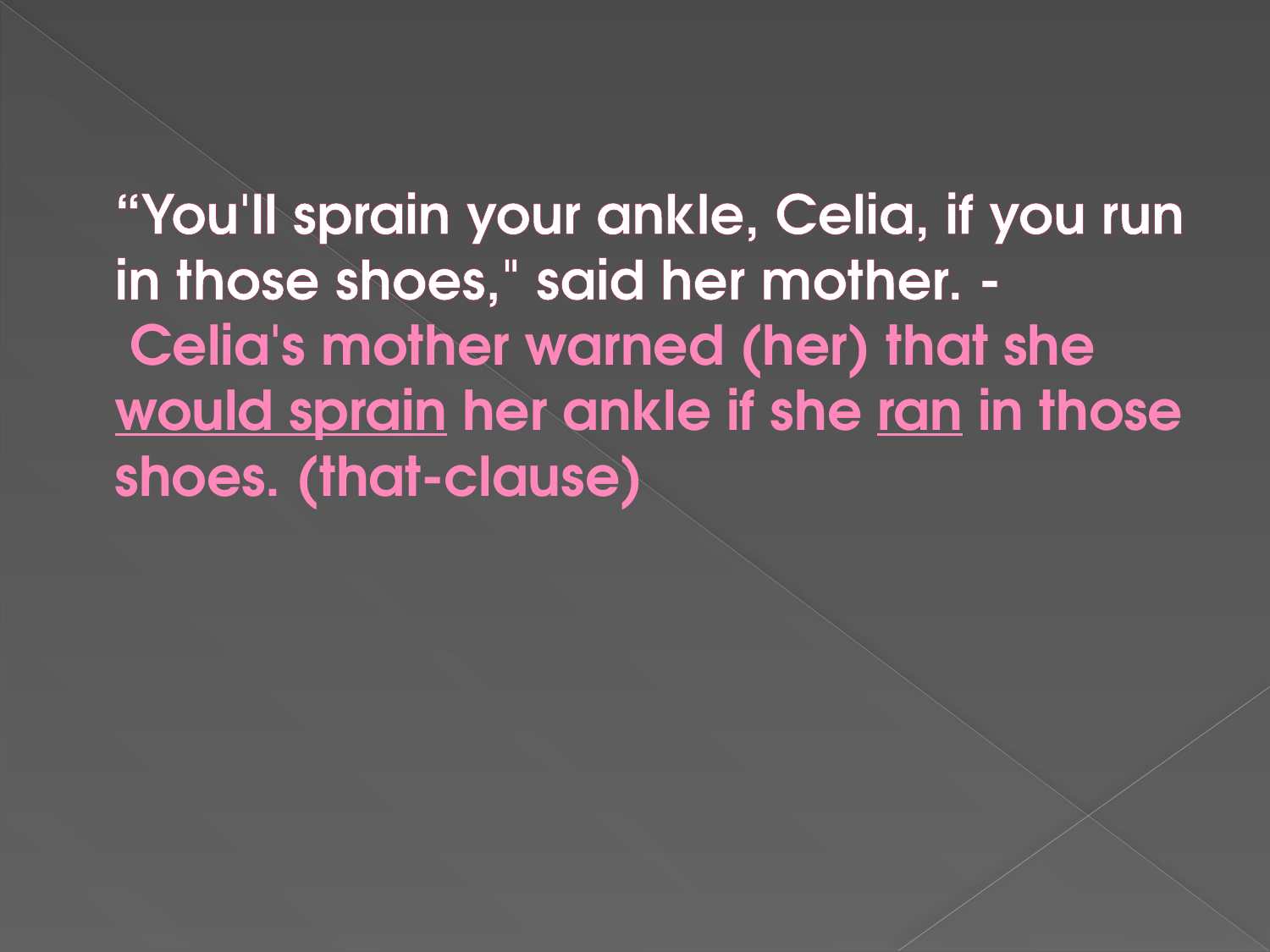

# “You'll sprain your ankle, Celia, if you run in those shoes," said her mother. - Celia's mother warned (her) that she would sprain her ankle if she ran in those shoes. (that-clause)